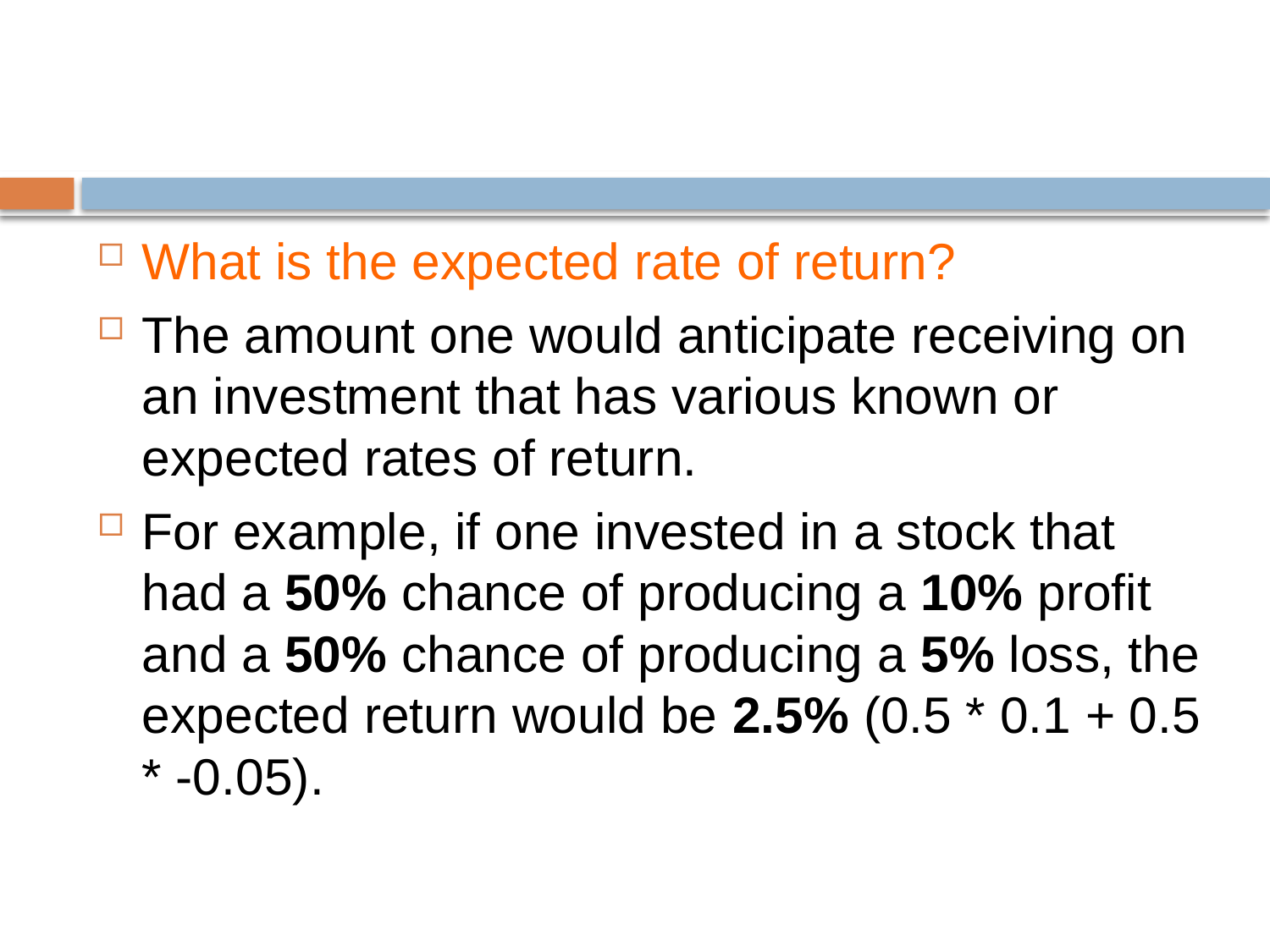

#
What is the expected rate of return?
The amount one would anticipate receiving on an investment that has various known or expected rates of return.
For example, if one invested in a stock that had a 50% chance of producing a 10% profit and a 50% chance of producing a 5% loss, the expected return would be 2.5% (0.5 * 0.1 + 0.5 * -0.05).